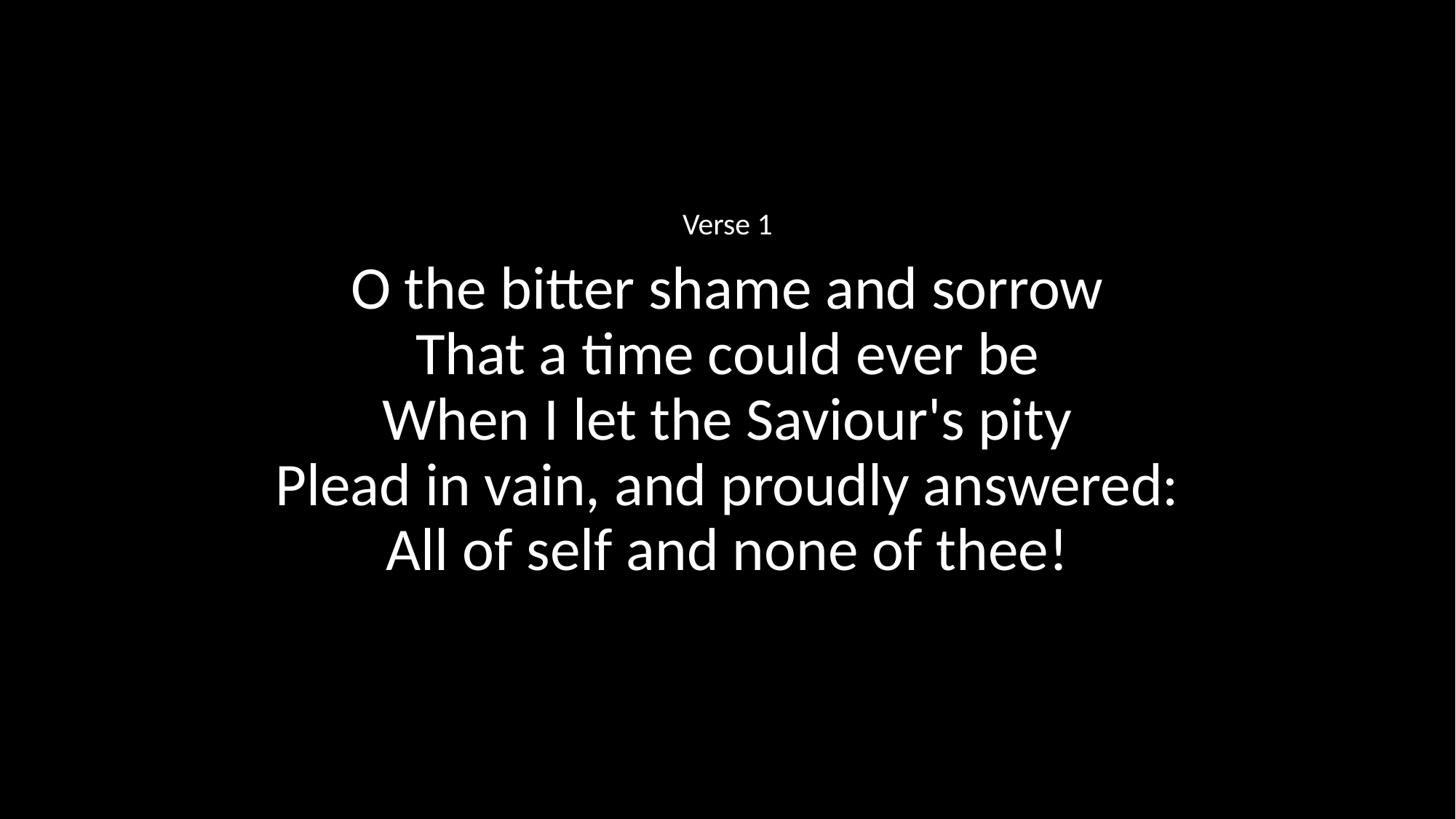

Verse 1
O the bitter shame and sorrow
That a time could ever be
When I let the Saviour's pity
Plead in vain, and proudly answered:
All of self and none of thee!